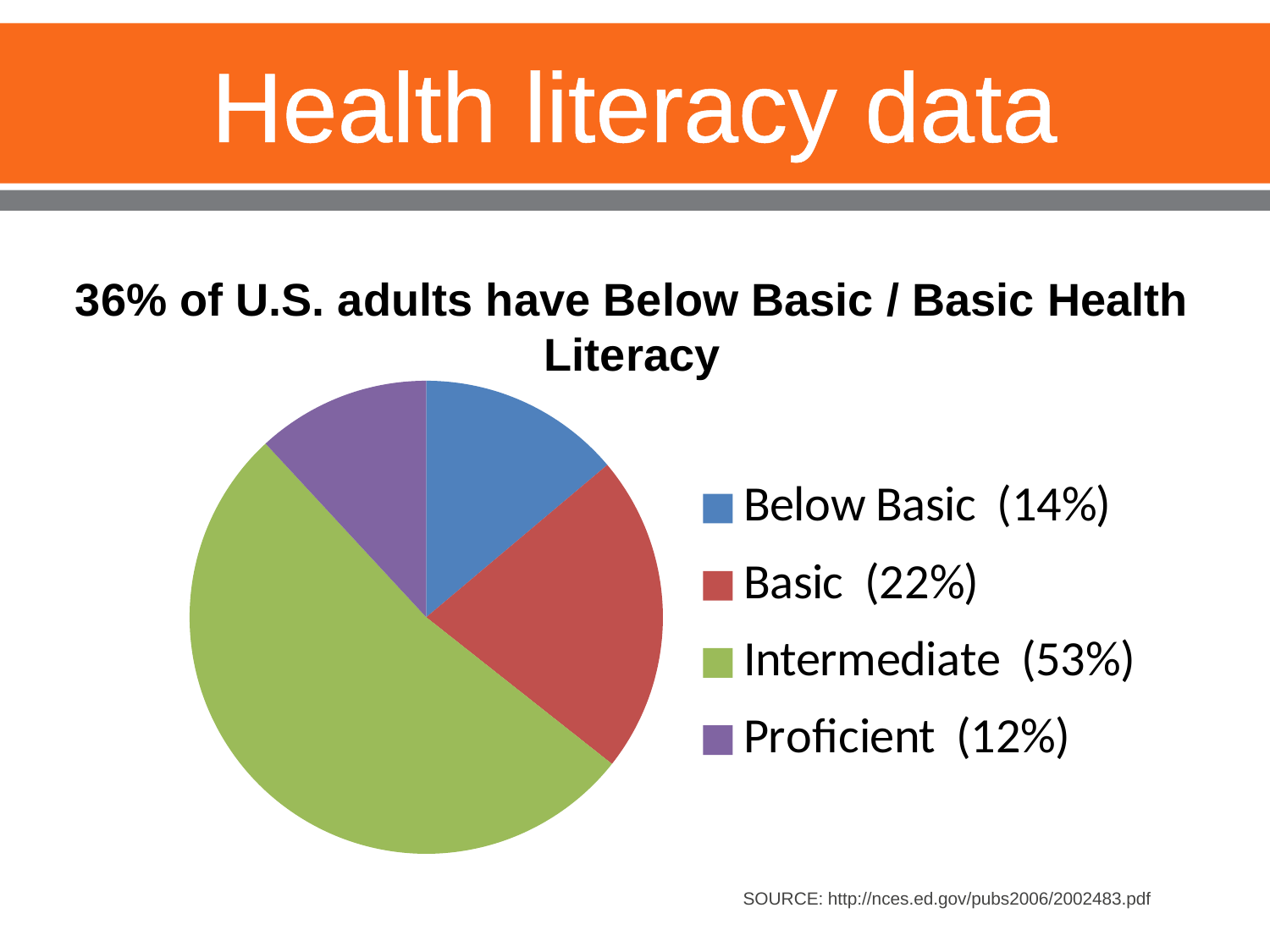

# Health literacy data
36% of U.S. adults have Below Basic / Basic Health Literacy

### Chart

| Category |  |
|---|---|
| Below Basic  (14%) | 0.14 |
| Basic  (22%) | 0.22000000000000047 |
| Intermediate  (53%) | 0.53 |
| Proficient  (12%) | 0.12000000000000002 |
SOURCE: http://nces.ed.gov/pubs2006/2002483.pdf